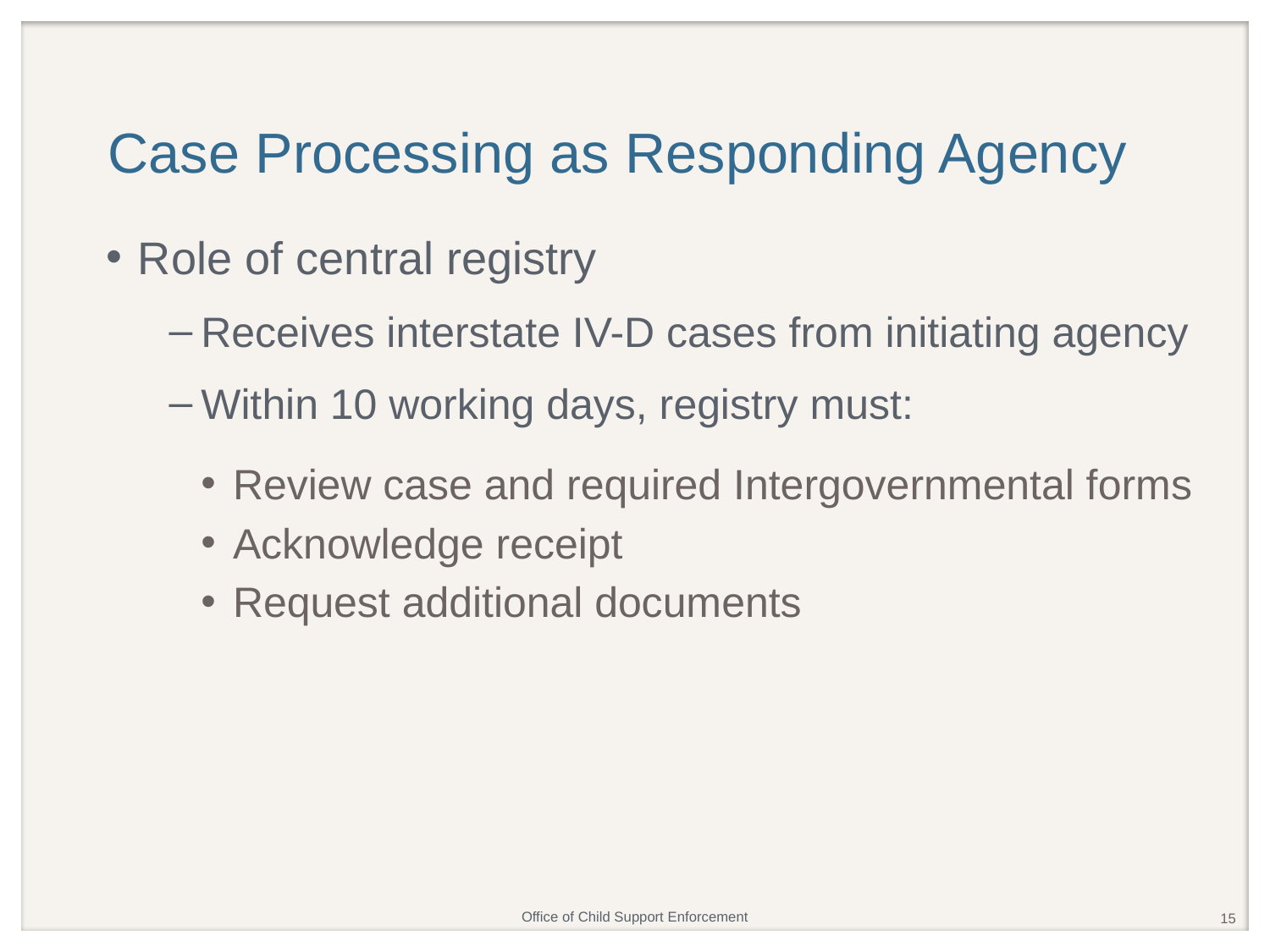

# Case Processing as Responding Agency
Role of central registry
Receives interstate IV-D cases from initiating agency
Within 10 working days, registry must:
Review case and required Intergovernmental forms
Acknowledge receipt
Request additional documents

15